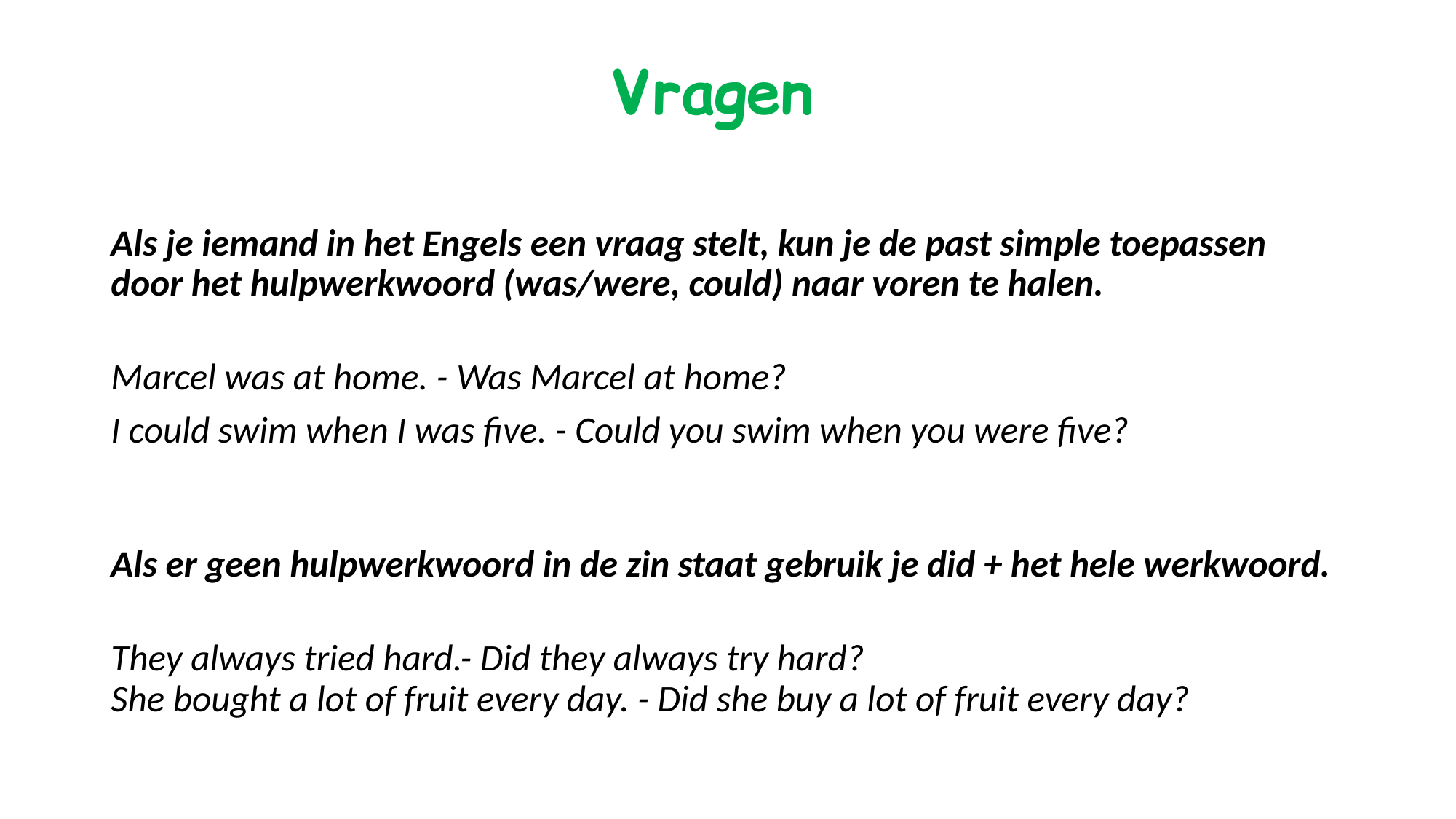

# Vragen
Als je iemand in het Engels een vraag stelt, kun je de past simple toepassen door het hulpwerkwoord (was/were, could) naar voren te halen.
Marcel was at home. - Was Marcel at home?
I could swim when I was five. - Could you swim when you were five?
Als er geen hulpwerkwoord in de zin staat gebruik je did + het hele werkwoord.
They always tried hard.- Did they always try hard?
She bought a lot of fruit every day. - Did she buy a lot of fruit every day?